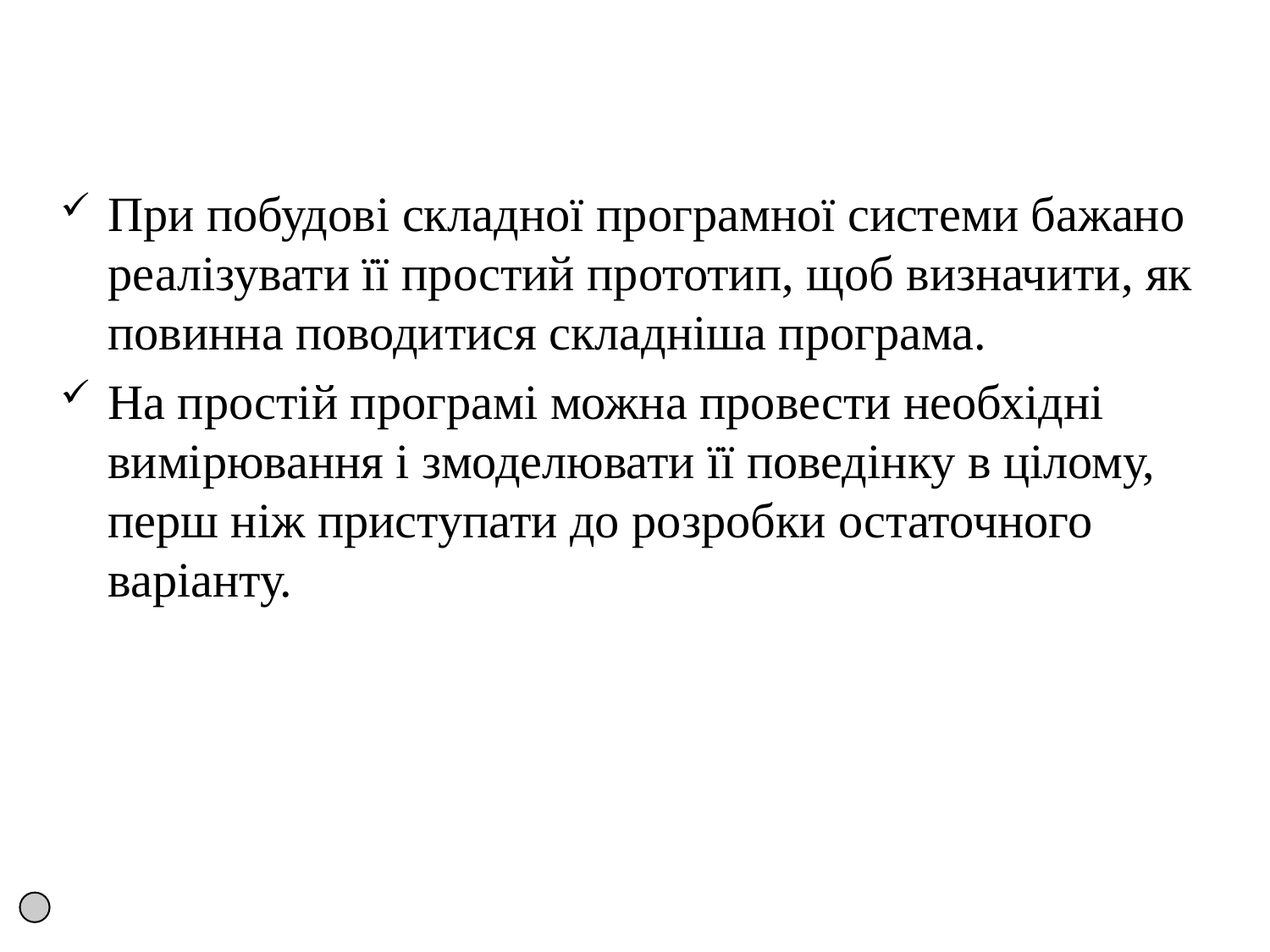

При побудові складної програмної системи бажано реалізувати її простий прототип, щоб визначити, як повинна поводитися складніша програма.
На простій програмі можна провести необхідні вимірювання і змоделювати її поведінку в цілому, перш ніж приступати до розробки остаточного варіанту.